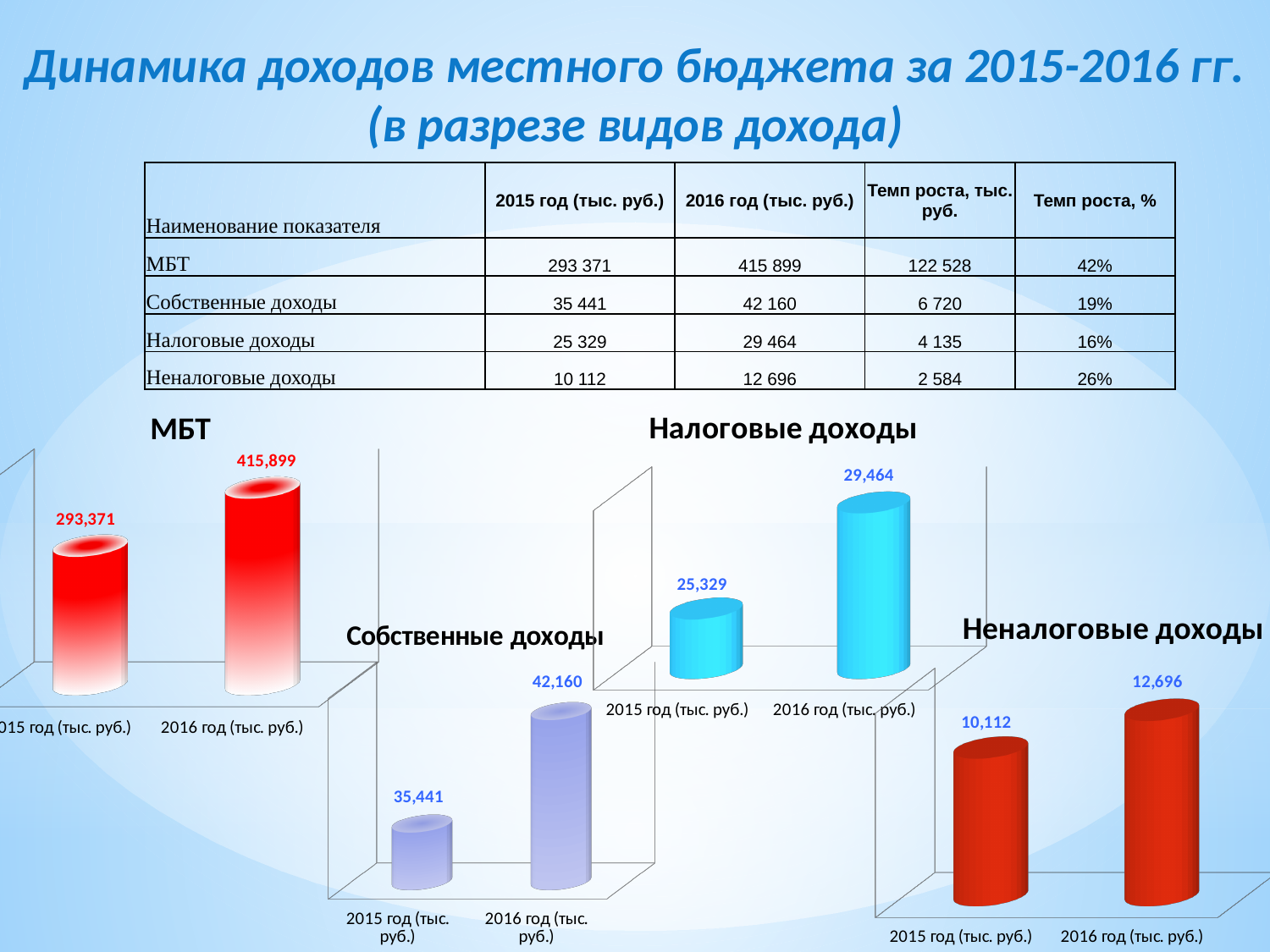

Динамика доходов местного бюджета за 2015-2016 гг.
(в разрезе видов дохода)
| Наименование показателя | 2015 год (тыс. руб.) | 2016 год (тыс. руб.) | Темп роста, тыс. руб. | Темп роста, % |
| --- | --- | --- | --- | --- |
| МБТ | 293 371 | 415 899 | 122 528 | 42% |
| Собственные доходы | 35 441 | 42 160 | 6 720 | 19% |
| Налоговые доходы | 25 329 | 29 464 | 4 135 | 16% |
| Неналоговые доходы | 10 112 | 12 696 | 2 584 | 26% |

[unsupported chart]

[unsupported chart]

[unsupported chart]

[unsupported chart]